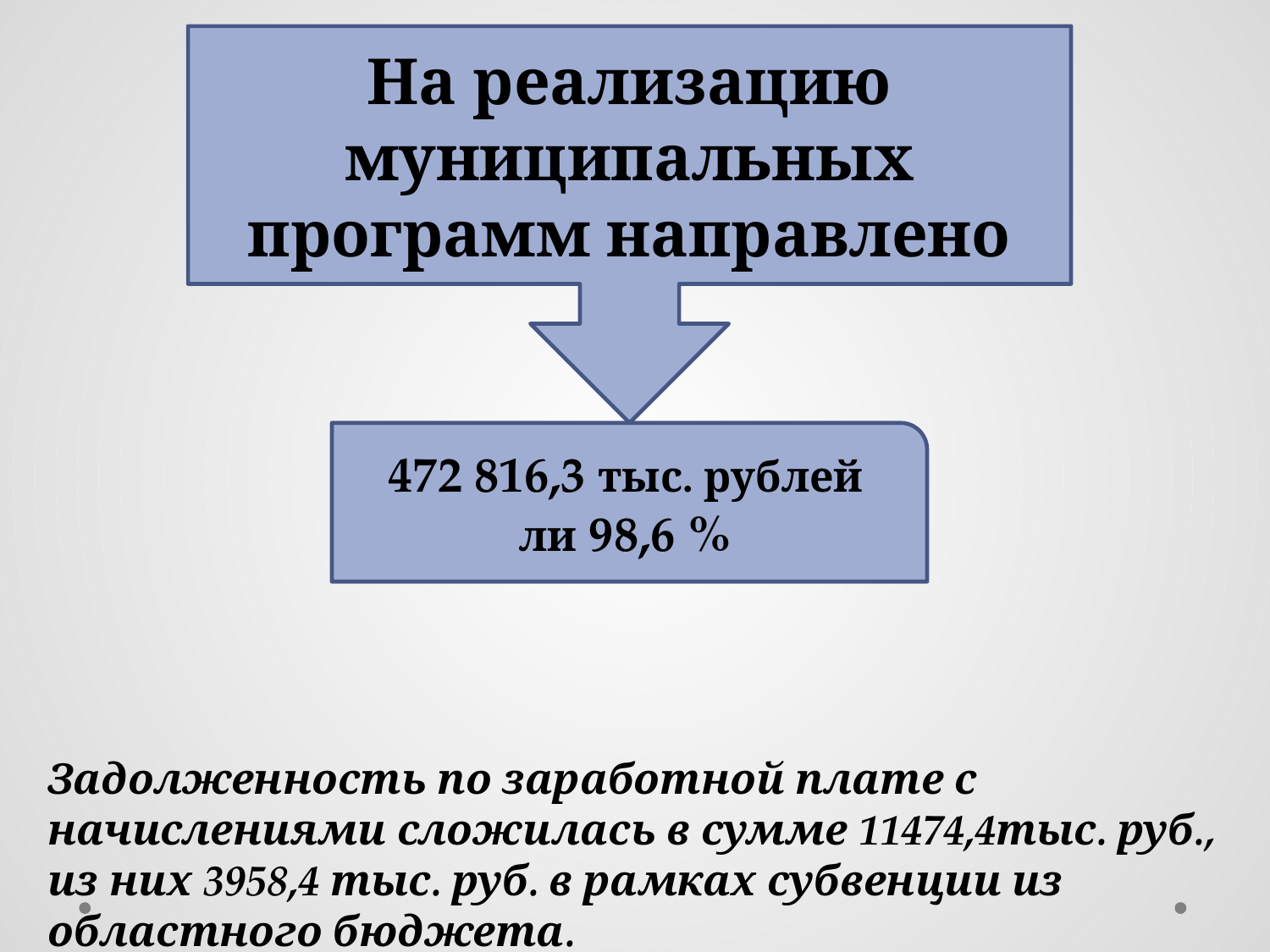

На реализацию муниципальных программ направлено
472 816,3 тыс. рублей
ли 98,6 %
Задолженность по заработной плате с начислениями сложилась в сумме 11474,4тыс. руб., из них 3958,4 тыс. руб. в рамках субвенции из областного бюджета.